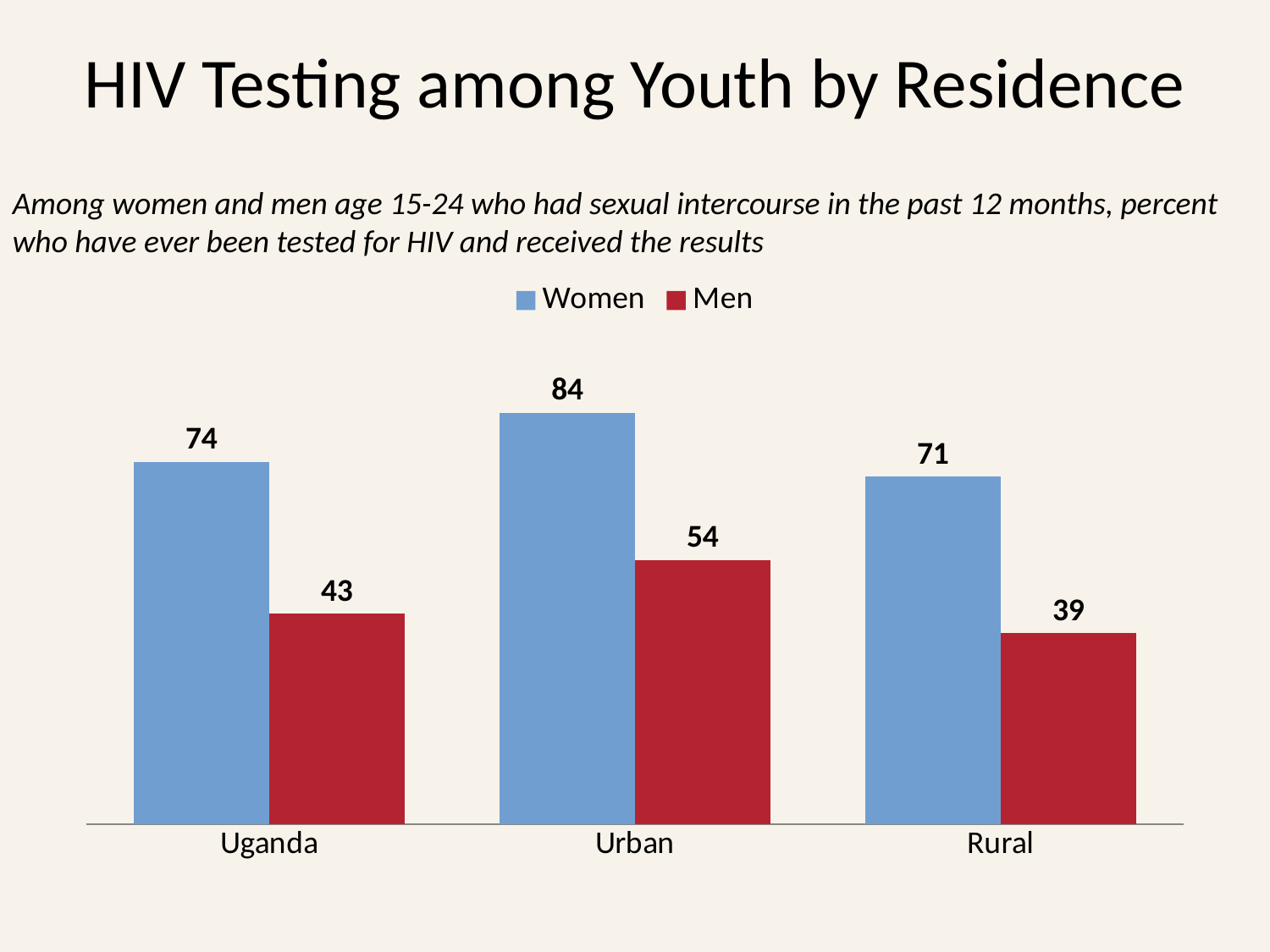

# HIV Testing among Youth by Residence
Among women and men age 15-24 who had sexual intercourse in the past 12 months, percent who have ever been tested for HIV and received the results

### Chart

| Category | Women | Men |
|---|---|---|
| Uganda | 74.0 | 43.0 |
| Urban | 84.0 | 54.0 |
| Rural | 71.0 | 39.0 |